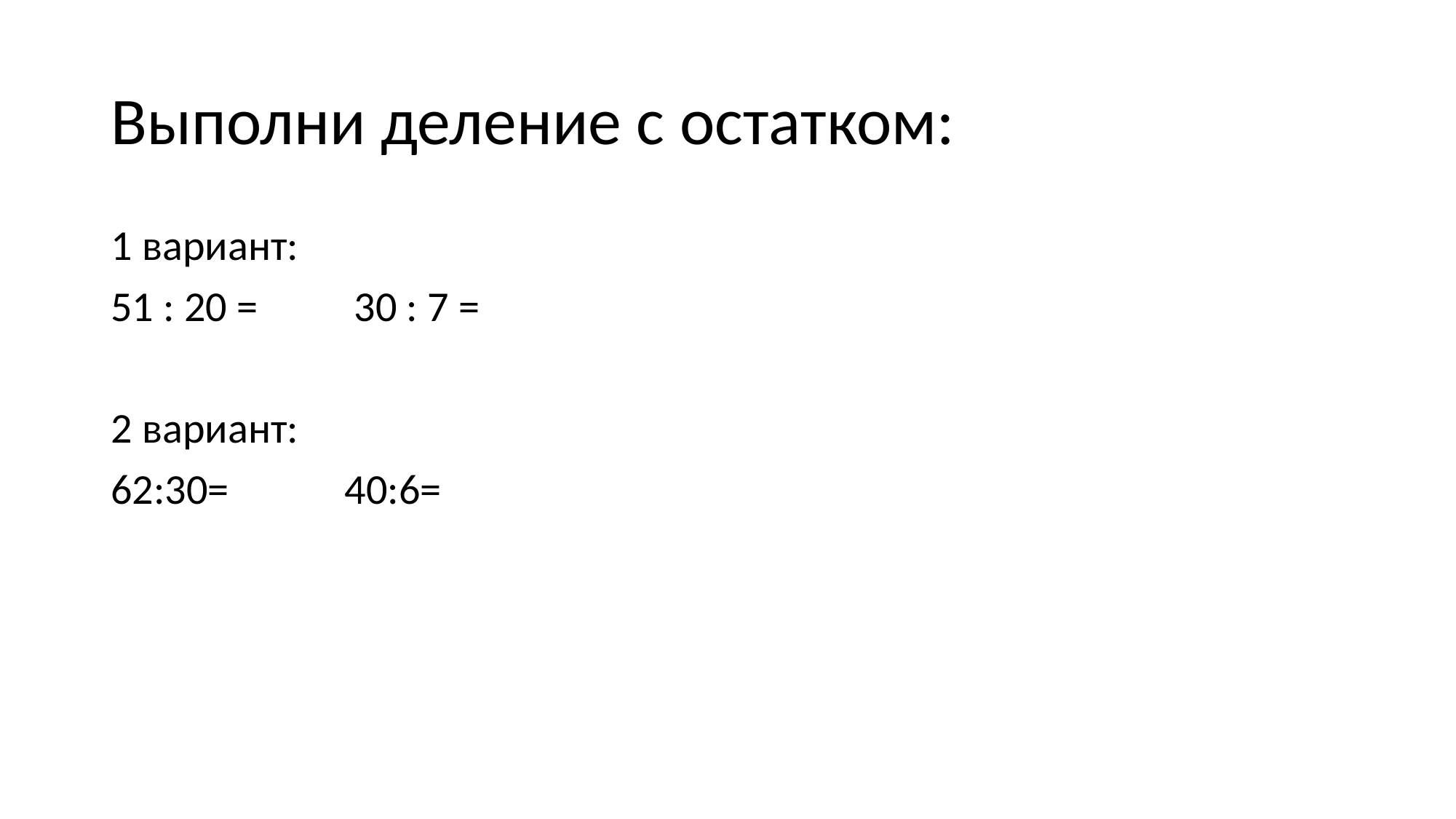

# Выполни деление с остатком:
1 вариант:
51 : 20 =          30 : 7 =

2 вариант:
62:30=            40:6=